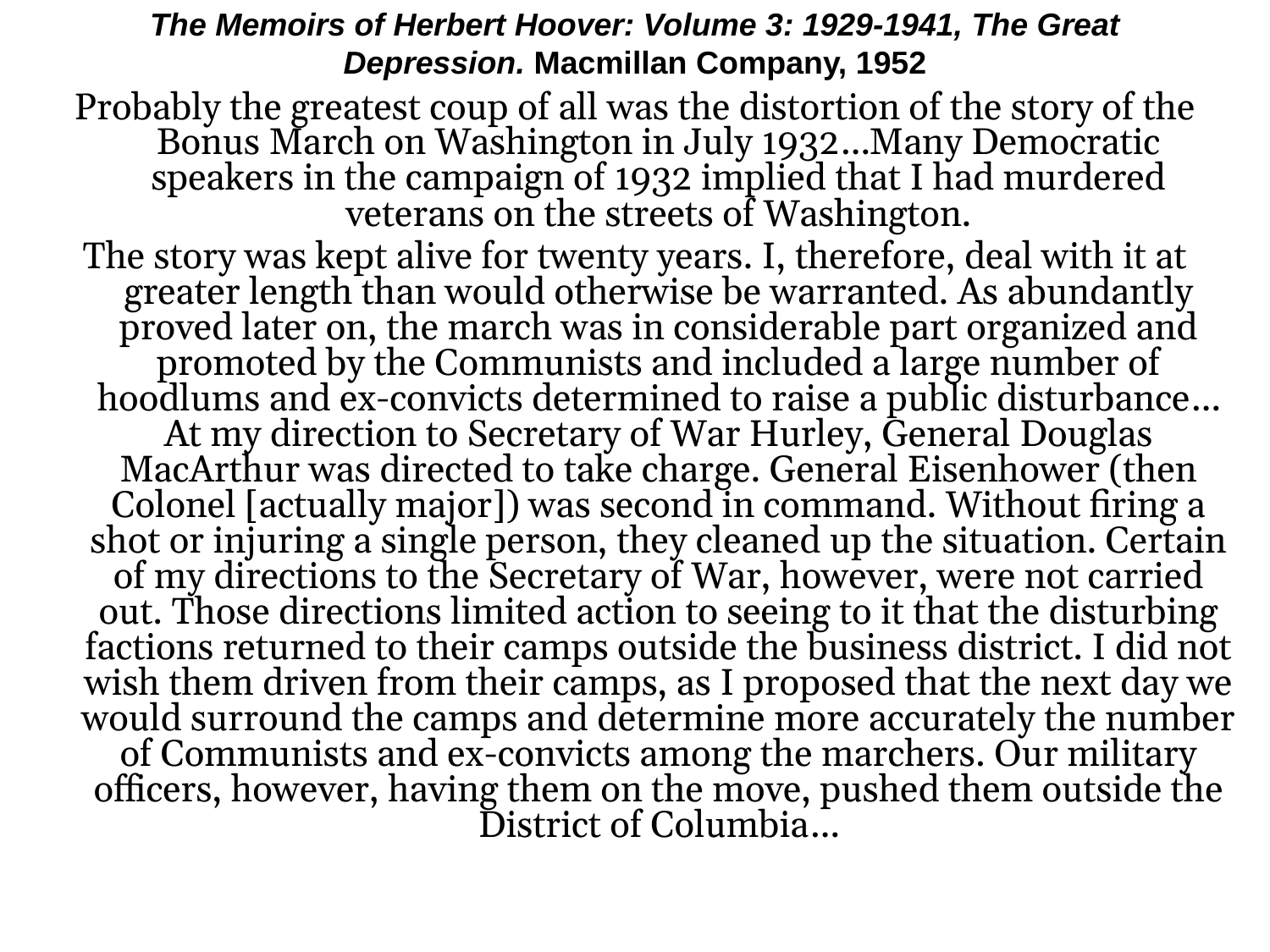

# The Memoirs of Herbert Hoover: Volume 3: 1929-1941, The Great Depression. Macmillan Company, 1952
Probably the greatest coup of all was the distortion of the story of the Bonus March on Washington in July 1932…Many Democratic speakers in the campaign of 1932 implied that I had murdered veterans on the streets of Washington.
The story was kept alive for twenty years. I, therefore, deal with it at greater length than would otherwise be warranted. As abundantly proved later on, the march was in considerable part organized and promoted by the Communists and included a large number of hoodlums and ex-convicts determined to raise a public disturbance…At my direction to Secretary of War Hurley, General Douglas MacArthur was directed to take charge. General Eisenhower (then Colonel [actually major]) was second in command. Without firing a shot or injuring a single person, they cleaned up the situation. Certain of my directions to the Secretary of War, however, were not carried out. Those directions limited action to seeing to it that the disturbing factions returned to their camps outside the business district. I did not wish them driven from their camps, as I proposed that the next day we would surround the camps and determine more accurately the number of Communists and ex-convicts among the marchers. Our military officers, however, having them on the move, pushed them outside the District of Columbia…